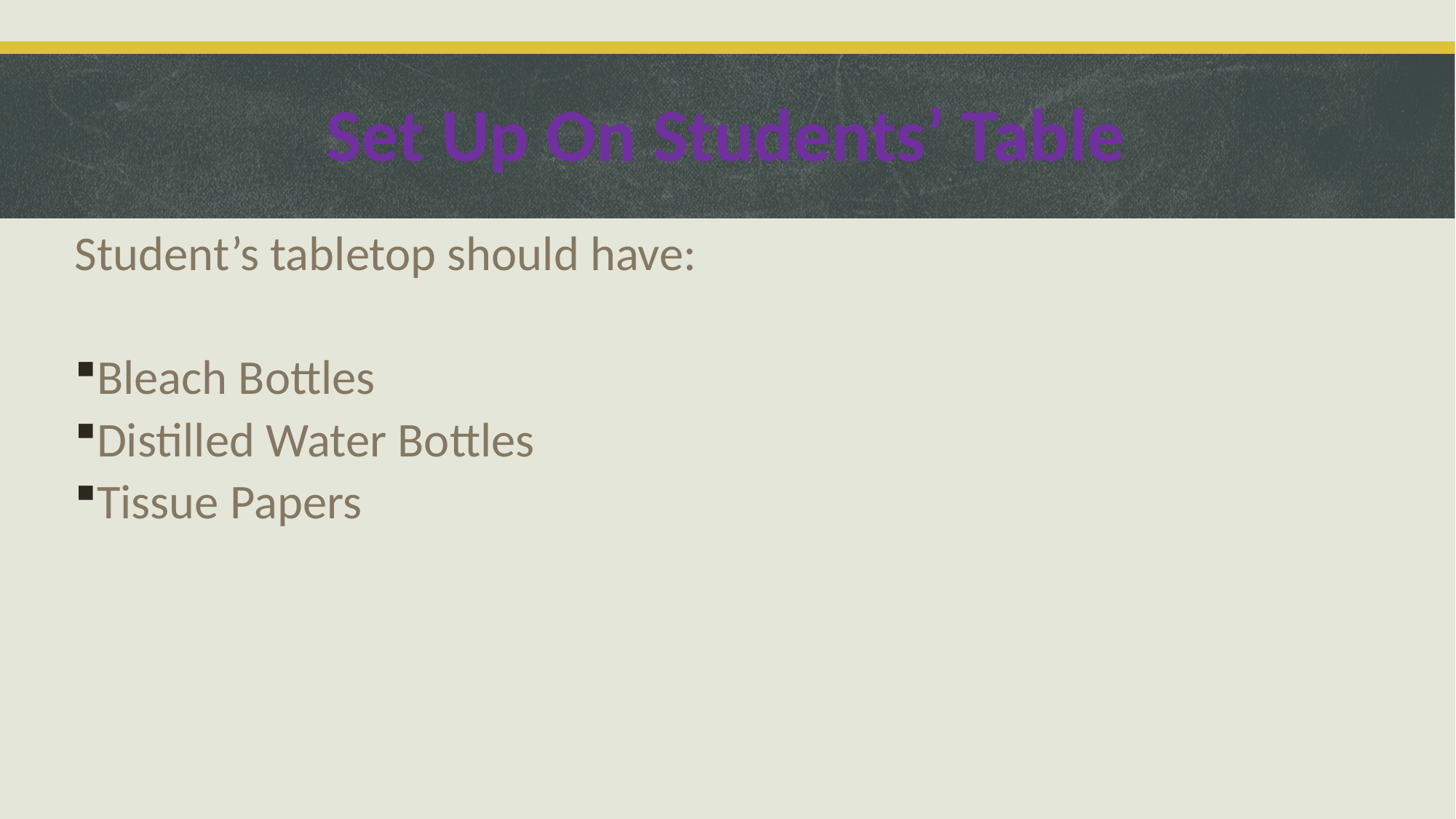

# Set Up On Students’ Table
Student’s tabletop should have:

Bleach Bottles
Distilled Water Bottles
Tissue Papers